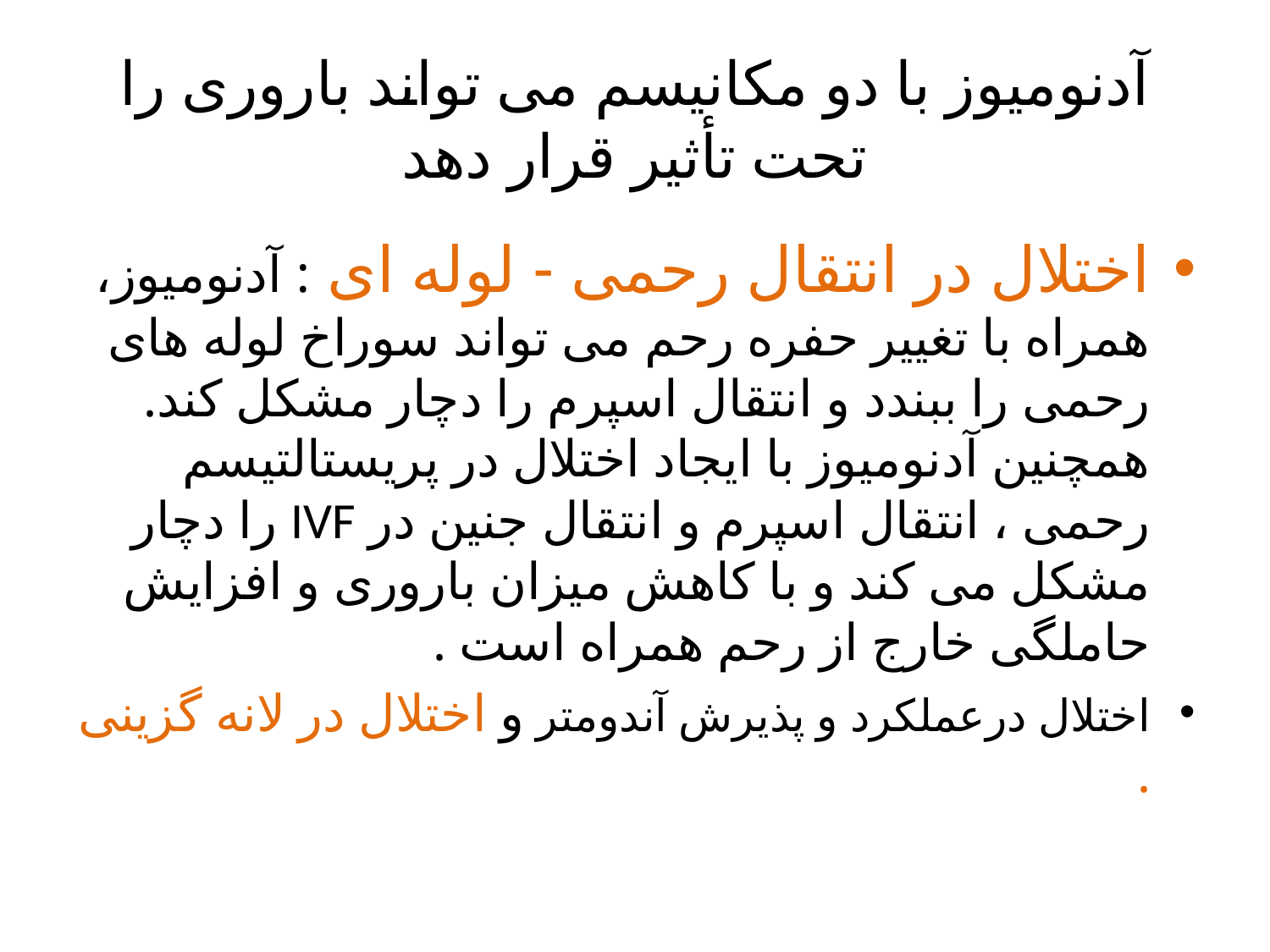

# آدنومیوز با دو مکانیسم می تواند باروری را تحت تأثیر قرار دهد
اختلال در انتقال رحمی - لوله ای : آدنومیوز، همراه با تغییر حفره رحم می تواند سوراخ لوله های رحمی را ببندد و انتقال اسپرم را دچار مشکل کند. همچنین آدنومیوز با ایجاد اختلال در پریستالتیسم رحمی ، انتقال اسپرم و انتقال جنین در IVF را دچار مشکل می کند و با کاهش میزان باروری و افزایش حاملگی خارج از رحم همراه است .
اختلال درعملکرد و پذیرش آندومتر و اختلال در لانه گزینی .